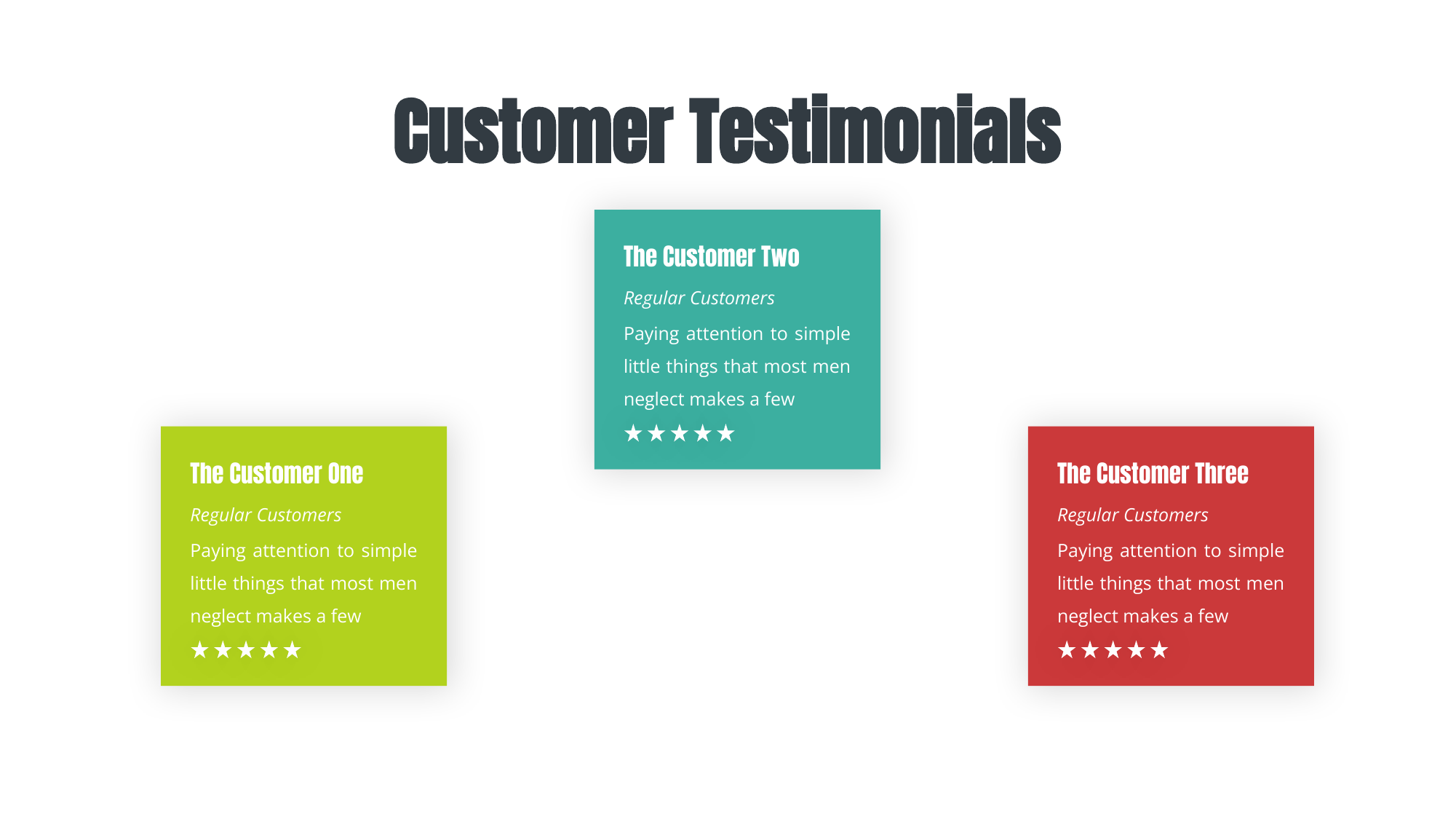

Customer Testimonials

The Customer Two

Regular Customers
Paying attention to simple little things that most men neglect makes a few

The Customer One
The Customer Three
Regular Customers
Regular Customers
Paying attention to simple little things that most men neglect makes a few
Paying attention to simple little things that most men neglect makes a few